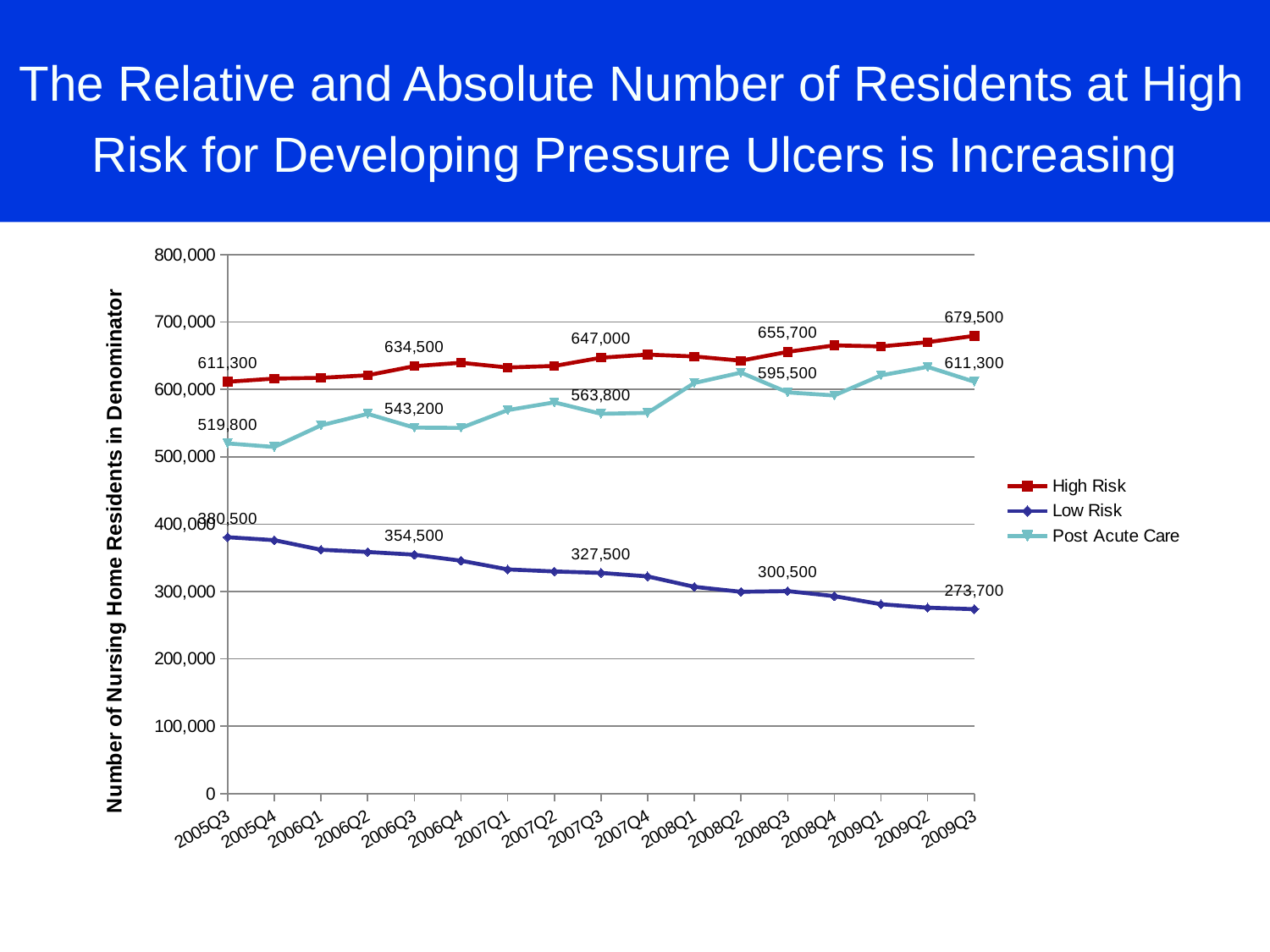

The Relative and Absolute Number of Residents at High Risk for Developing Pressure Ulcers is Increasing

### Chart: Pressure Ulcer Quality Measures

| Category | High Risk | Low Risk | Post Acute Care |
|---|---|---|---|
| 2005Q3 | 611300.0 | 380500.0 | 519800.0 |
| 2005Q4 | 616000.0 | 376100.0 | 514500.0 |
| 2006Q1 | 617100.0 | 361900.0 | 546600.0 |
| 2006Q2 | 621000.0 | 358600.0 | 563600.0 |
| 2006Q3 | 634500.0 | 354500.0 | 543200.0 |
| 2006Q4 | 639500.0 | 345600.0 | 542800.0 |
| 2007Q1 | 632500.0 | 332700.0 | 569200.0 |
| 2007Q2 | 634800.0 | 329700.0 | 580800.0 |
| 2007Q3 | 647000.0 | 327500.0 | 563800.0 |
| 2007Q4 | 651600.0 | 322300.0 | 565100.0 |
| 2008Q1 | 648900.0 | 306800.0 | 609500.0 |
| 2008Q2 | 642600.0 | 299500.0 | 624900.0 |
| 2008Q3 | 655700.0 | 300500.0 | 595500.0 |
| 2008Q4 | 665300.0 | 293000.0 | 591000.0 |
| 2009Q1 | 663800.0 | 281000.0 | 620800.0 |
| 2009Q2 | 670100.0 | 275900.0 | 633400.0 |
| 2009Q3 | 679500.0 | 273700.0 | 611300.0 |